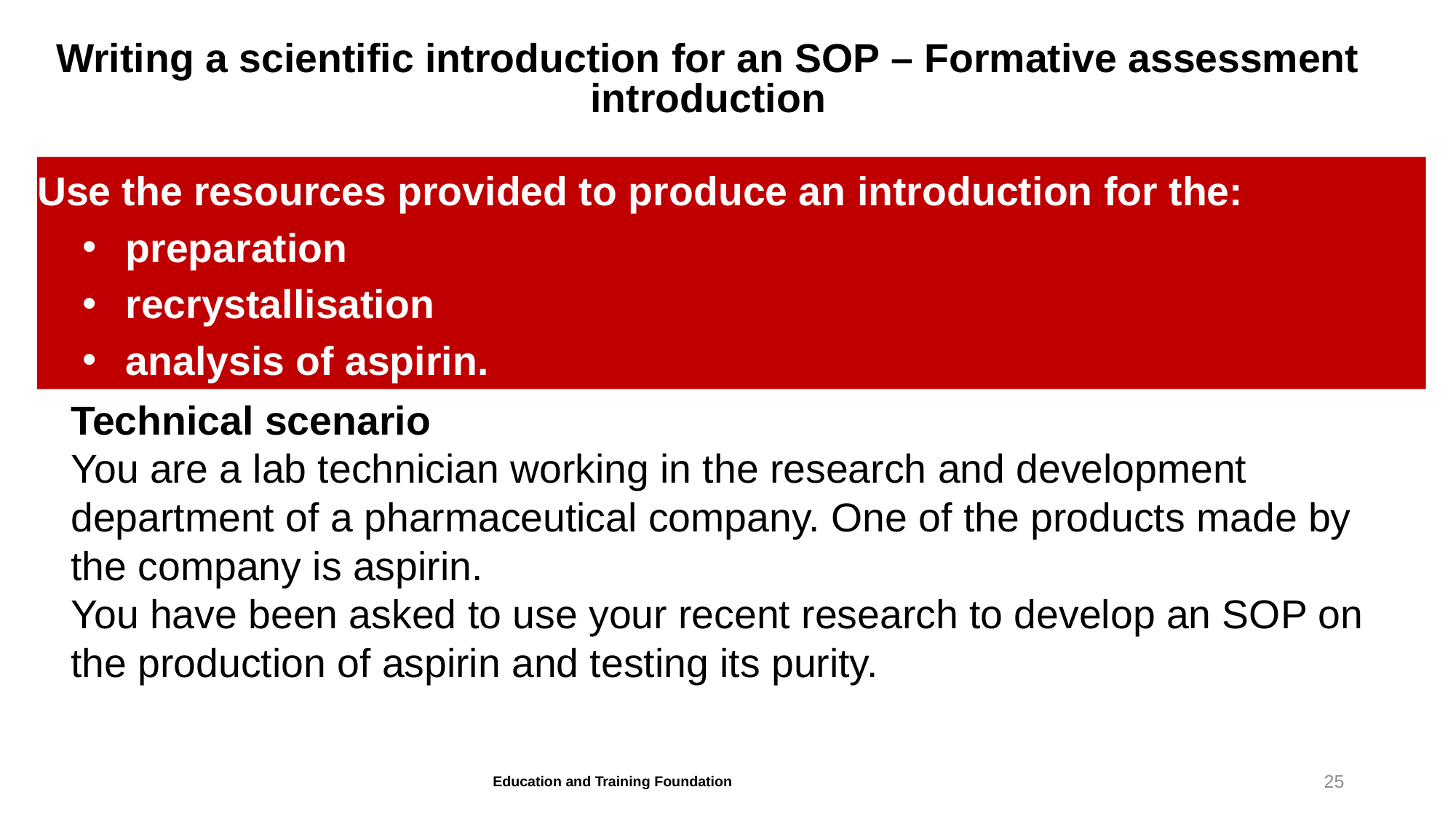

# Writing a scientific introduction for an SOP – Formative assessment introduction
Use the resources provided to produce an introduction for the:
preparation
recrystallisation
analysis of aspirin.

Technical scenario
You are a lab technician working in the research and development department of a pharmaceutical company. One of the products made by the company is aspirin.
You have been asked to use your recent research to develop an SOP on the production of aspirin and testing its purity.

Education and Training Foundation
25